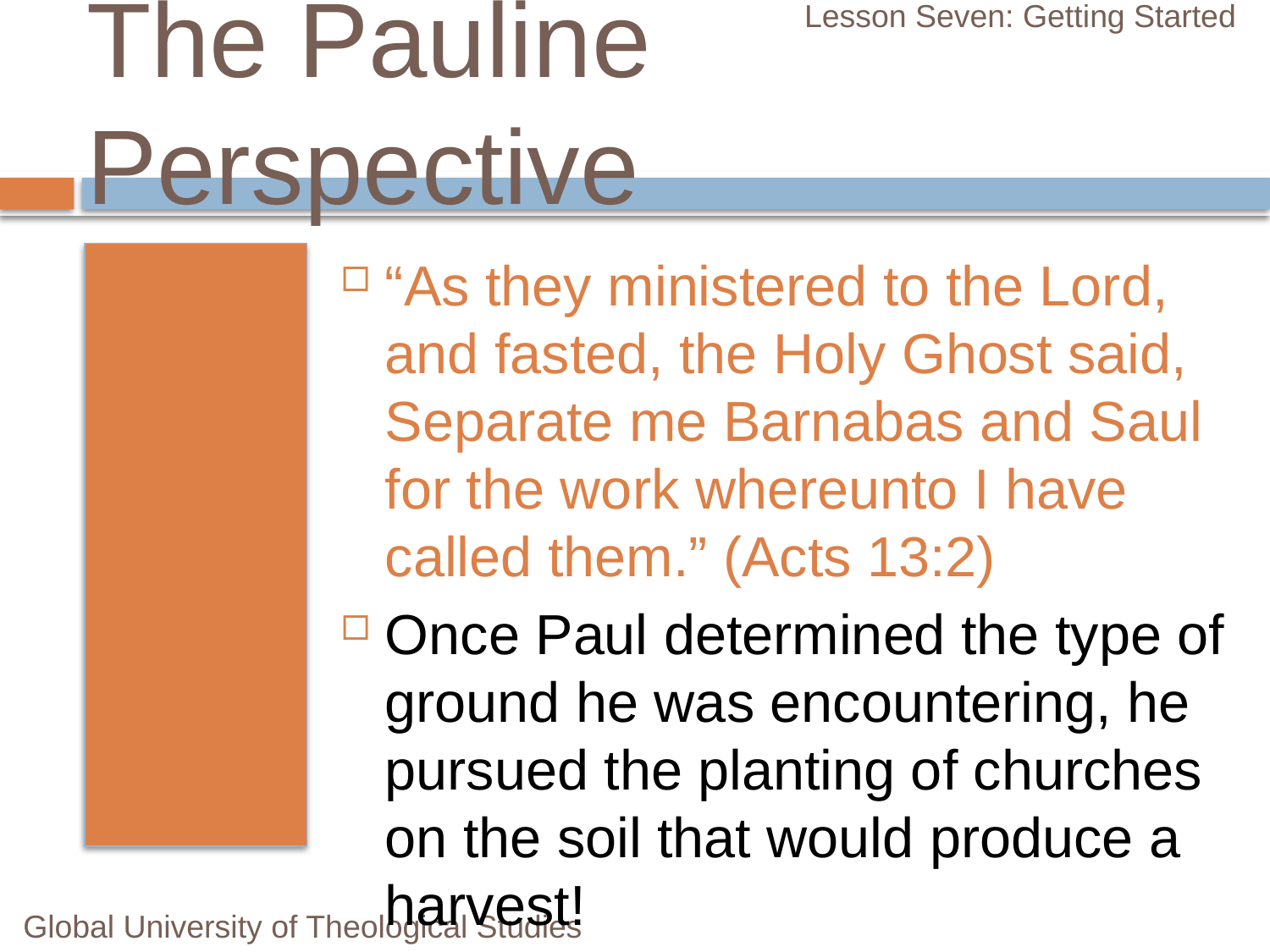

Lesson Seven: Getting Started
# The Pauline Perspective

“As they ministered to the Lord, and fasted, the Holy Ghost said, Separate me Barnabas and Saul for the work whereunto I have called them.” (Acts 13:2)
Once Paul determined the type of ground he was encountering, he pursued the planting of churches on the soil that would produce a harvest!
Global University of Theological Studies